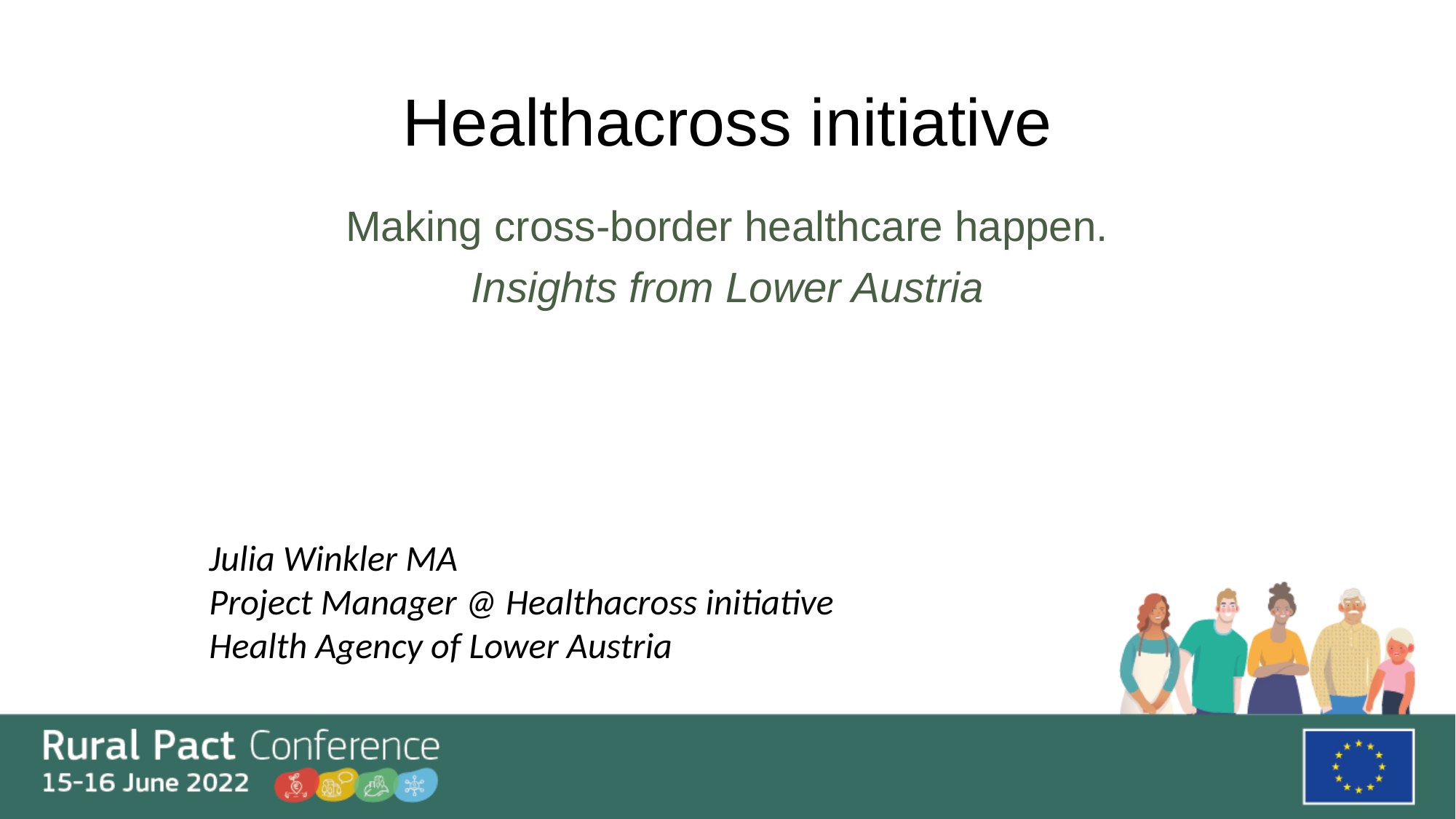

# Healthacross initiative
Making cross-border healthcare happen.
Insights from Lower Austria
Julia Winkler MA
Project Manager @ Healthacross initiative
Health Agency of Lower Austria